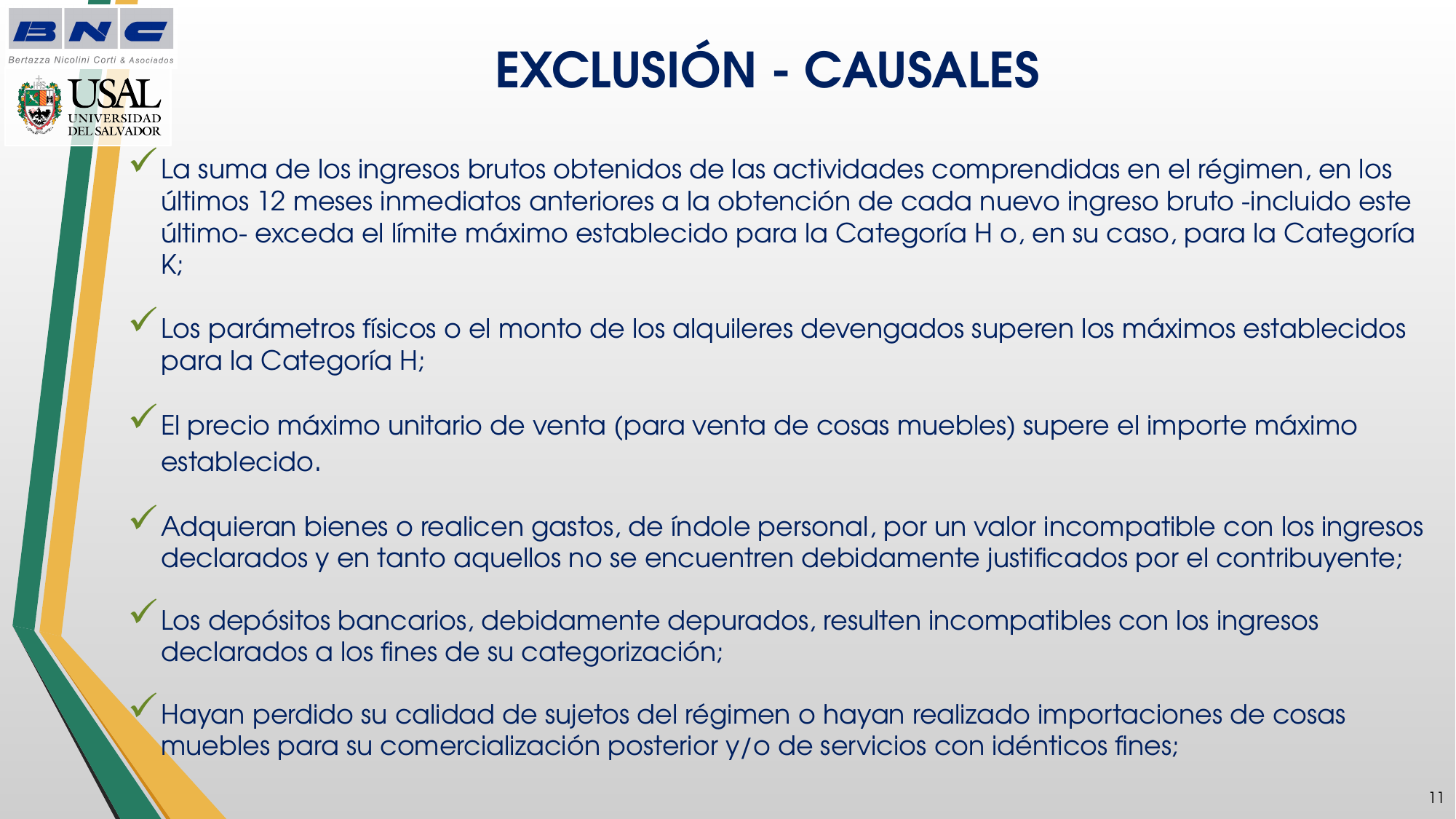

# EXCLUSIÓN - CAUSALES
La suma de los ingresos brutos obtenidos de las actividades comprendidas en el régimen, en los últimos 12 meses inmediatos anteriores a la obtención de cada nuevo ingreso bruto -incluido este último- exceda el límite máximo establecido para la Categoría H o, en su caso, para la Categoría K;

Los parámetros físicos o el monto de los alquileres devengados superen los máximos establecidos para la Categoría H;

El precio máximo unitario de venta (para venta de cosas muebles) supere el importe máximo establecido.

Adquieran bienes o realicen gastos, de índole personal, por un valor incompatible con los ingresos declarados y en tanto aquellos no se encuentren debidamente justificados por el contribuyente;

Los depósitos bancarios, debidamente depurados, resulten incompatibles con los ingresos declarados a los fines de su categorización;

Hayan perdido su calidad de sujetos del régimen o hayan realizado importaciones de cosas muebles para su comercialización posterior y/o de servicios con idénticos fines;

11